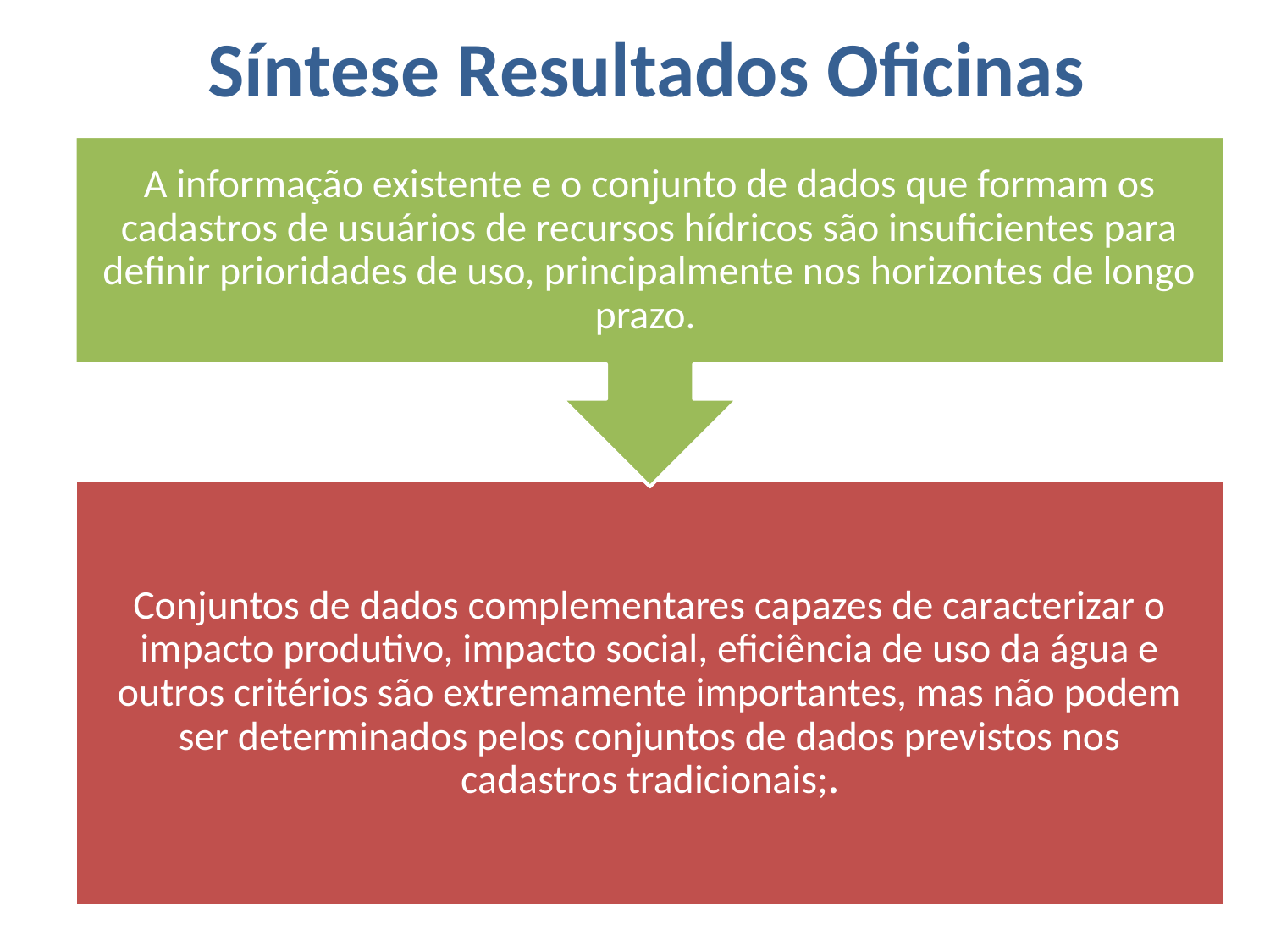

# Síntese Resultados Oficinas
Conjuntos de dados complementares capazes de caracterizar o impacto produtivo, impacto social, eficiência de uso da água e outros critérios são extremamente importantes, mas não podem ser determinados pelos conjuntos de dados previstos nos cadastros tradicionais;.
A informação existente e o conjunto de dados que formam os cadastros de usuários de recursos hídricos são insuficientes para definir prioridades de uso, principalmente nos horizontes de longo prazo.